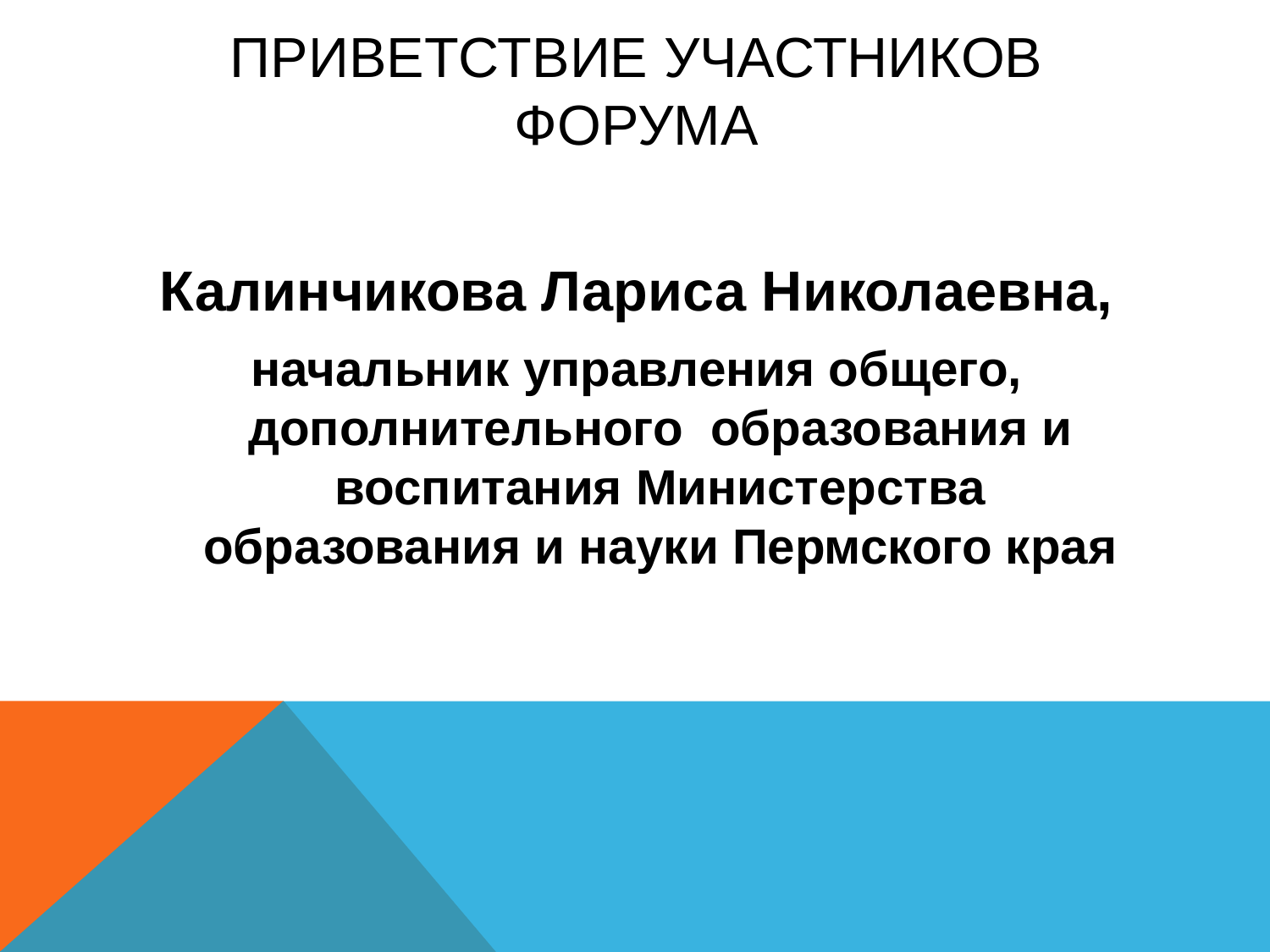

# Приветствие участников Форума

Калинчикова Лариса Николаевна,
начальник управления общего, дополнительного  образования и воспитания Министерства образования и науки Пермского края